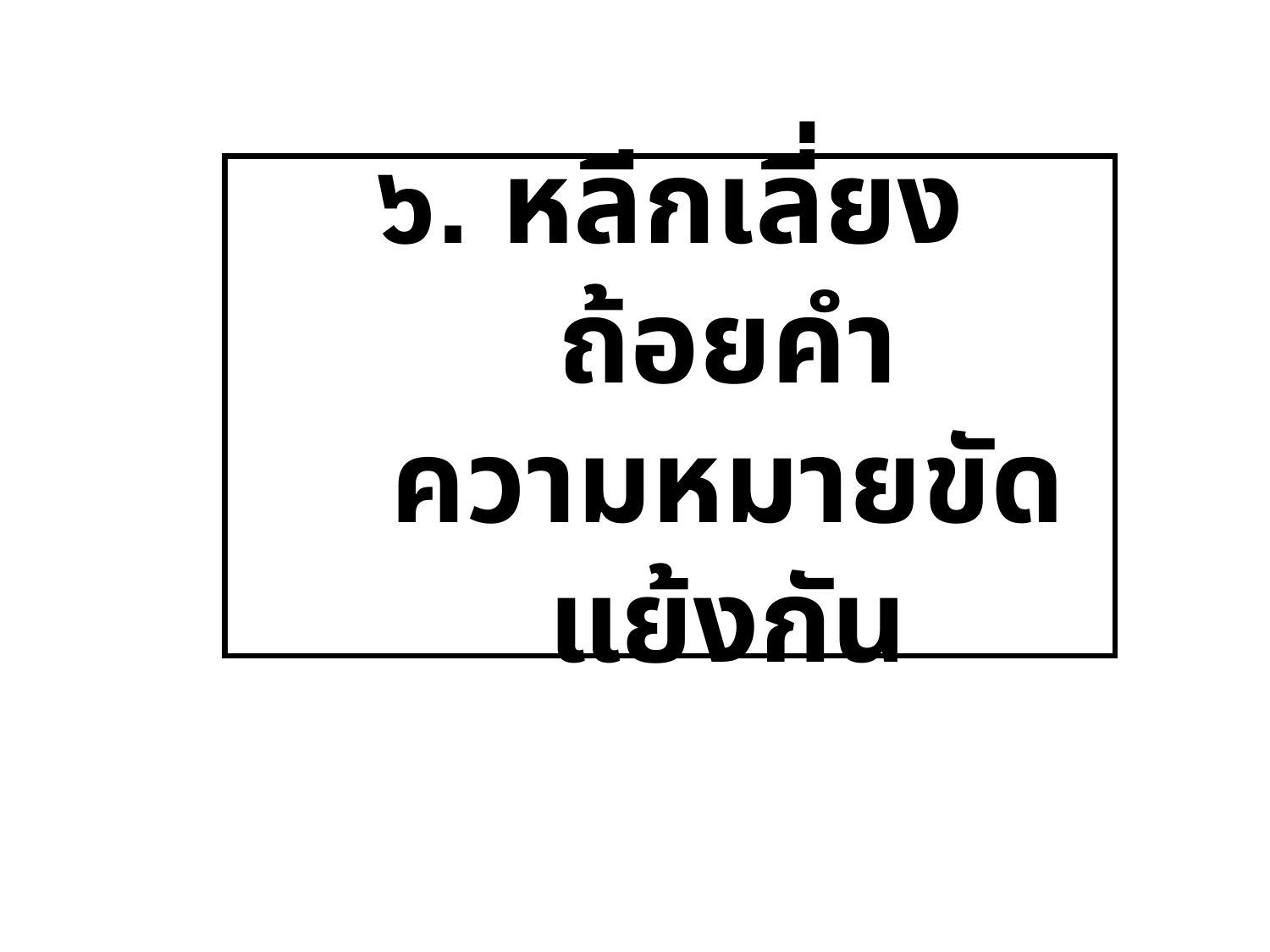

# ๖. หลีกเลี่ยงถ้อยคำ ความหมายขัดแย้งกัน